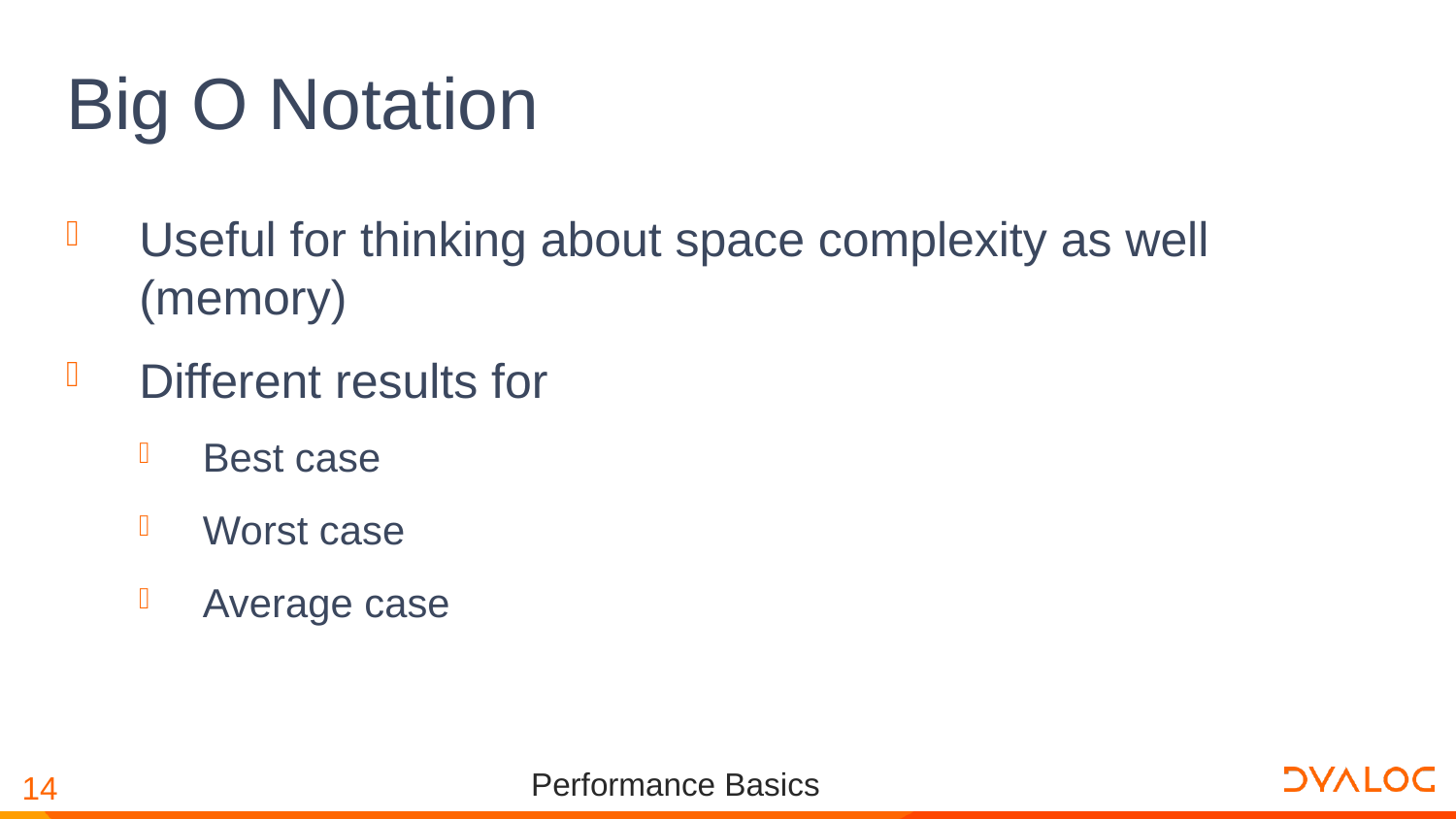

# Big O Notation
Useful for thinking about space complexity as well (memory)
Different results for
Best case
Worst case
Average case